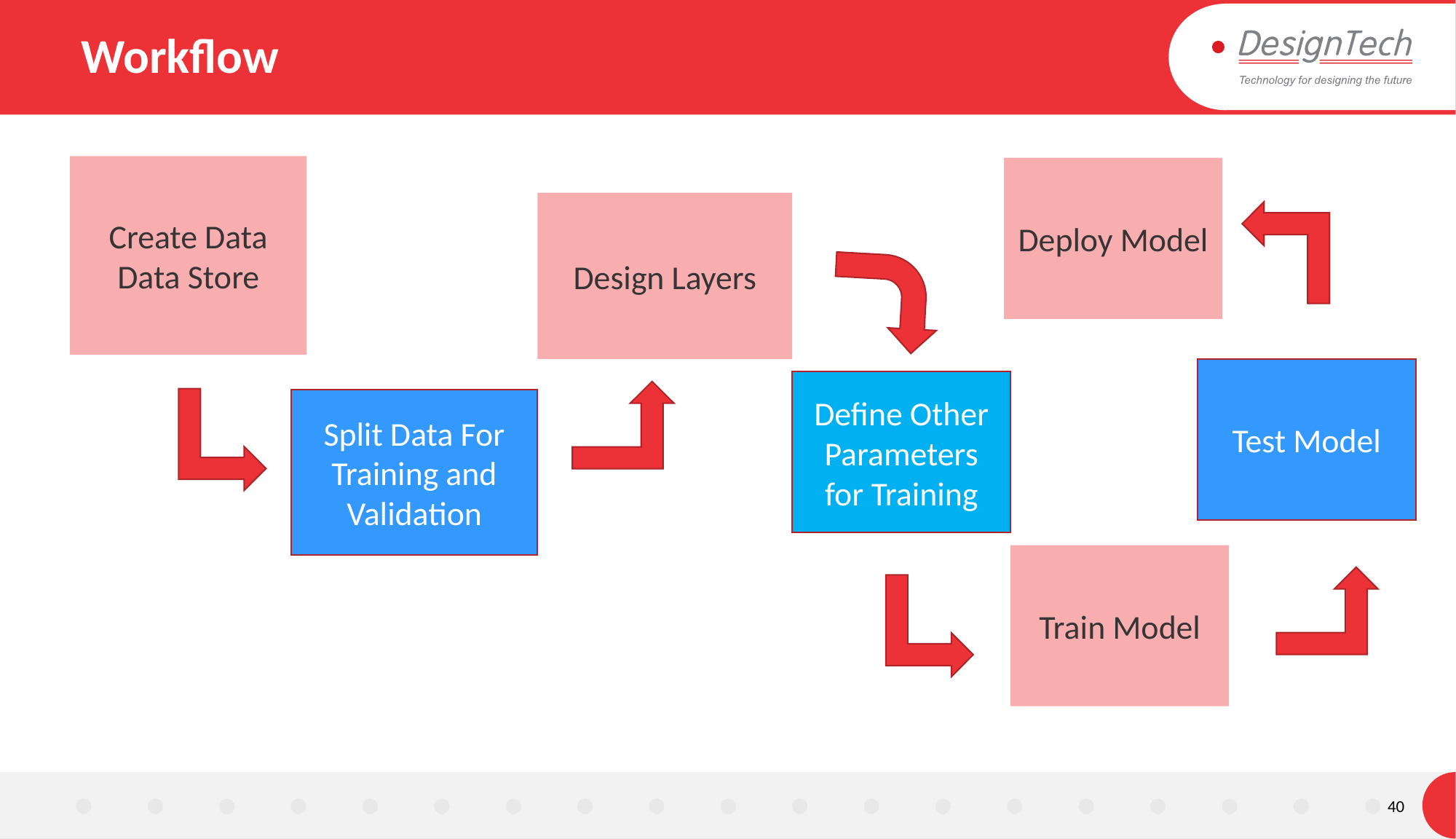

# Workflow
Create Data Data Store
Deploy Model
Design Layers

Test Model
Define Other Parameters for Training

Split Data For Training and Validation

Train Model

40